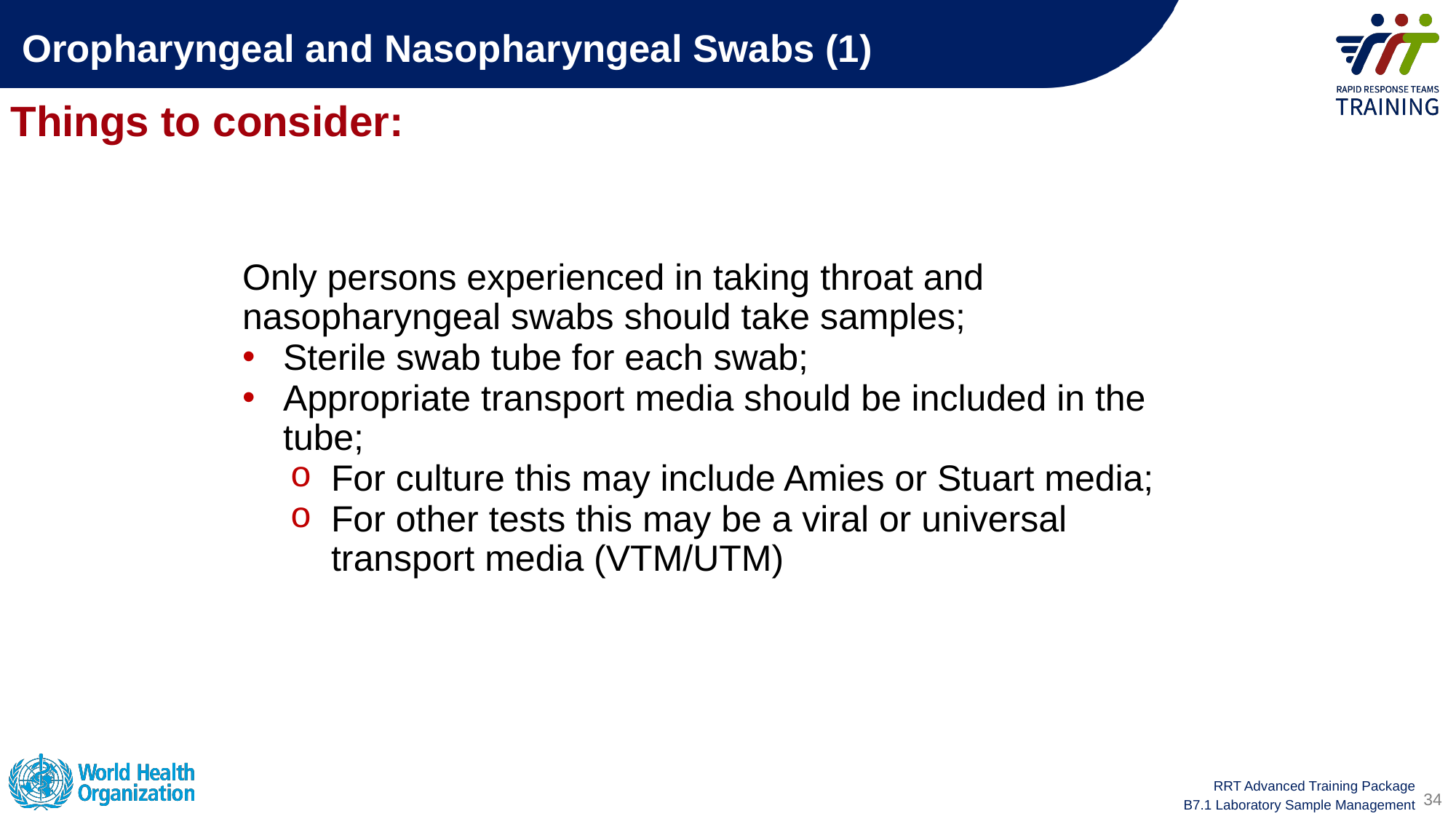

Oropharyngeal and Nasopharyngeal Swabs (1)
Things to consider:
Only persons experienced in taking throat and nasopharyngeal swabs should take samples;
Sterile swab tube for each swab;
Appropriate transport media should be included in the tube;
For culture this may include Amies or Stuart media;
For other tests this may be a viral or universal transport media (VTM/UTM)